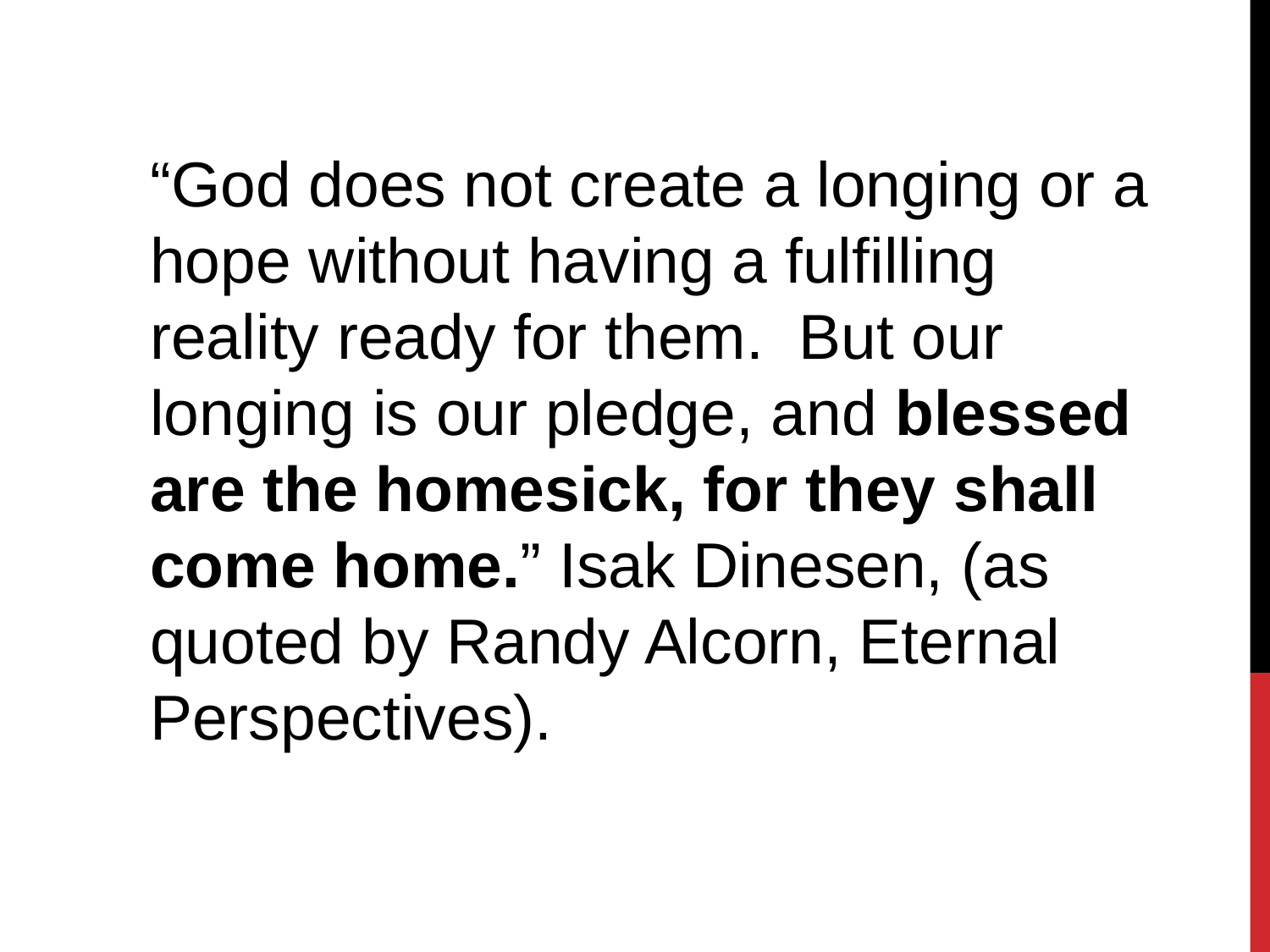

“God does not create a longing or a hope without having a fulfilling reality ready for them.  But our longing is our pledge, and blessed are the homesick, for they shall come home.” Isak Dinesen, (as quoted by Randy Alcorn, Eternal Perspectives).